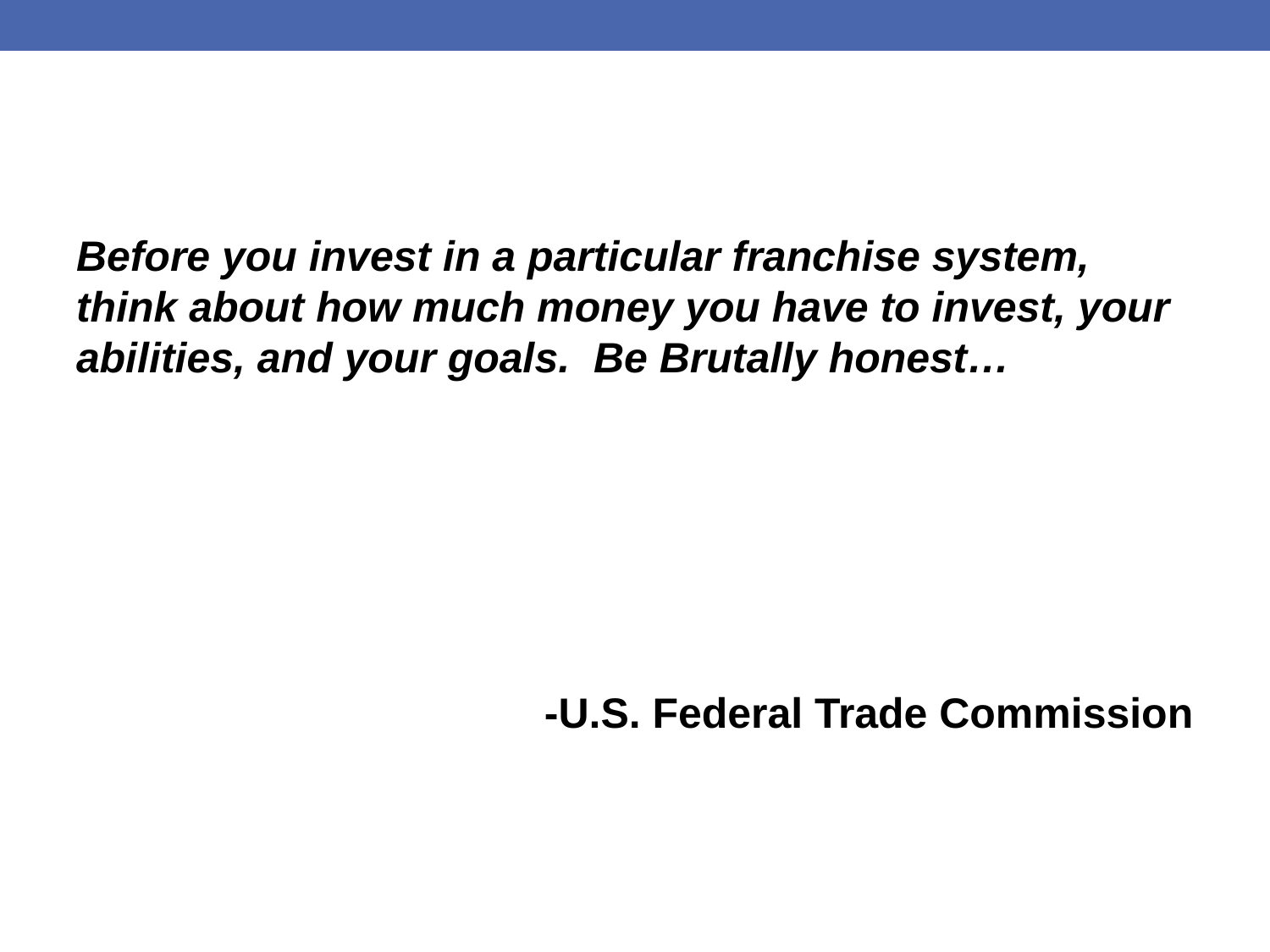

Before you invest in a particular franchise system, think about how much money you have to invest, your abilities, and your goals.  Be Brutally honest…

-U.S. Federal Trade Commission